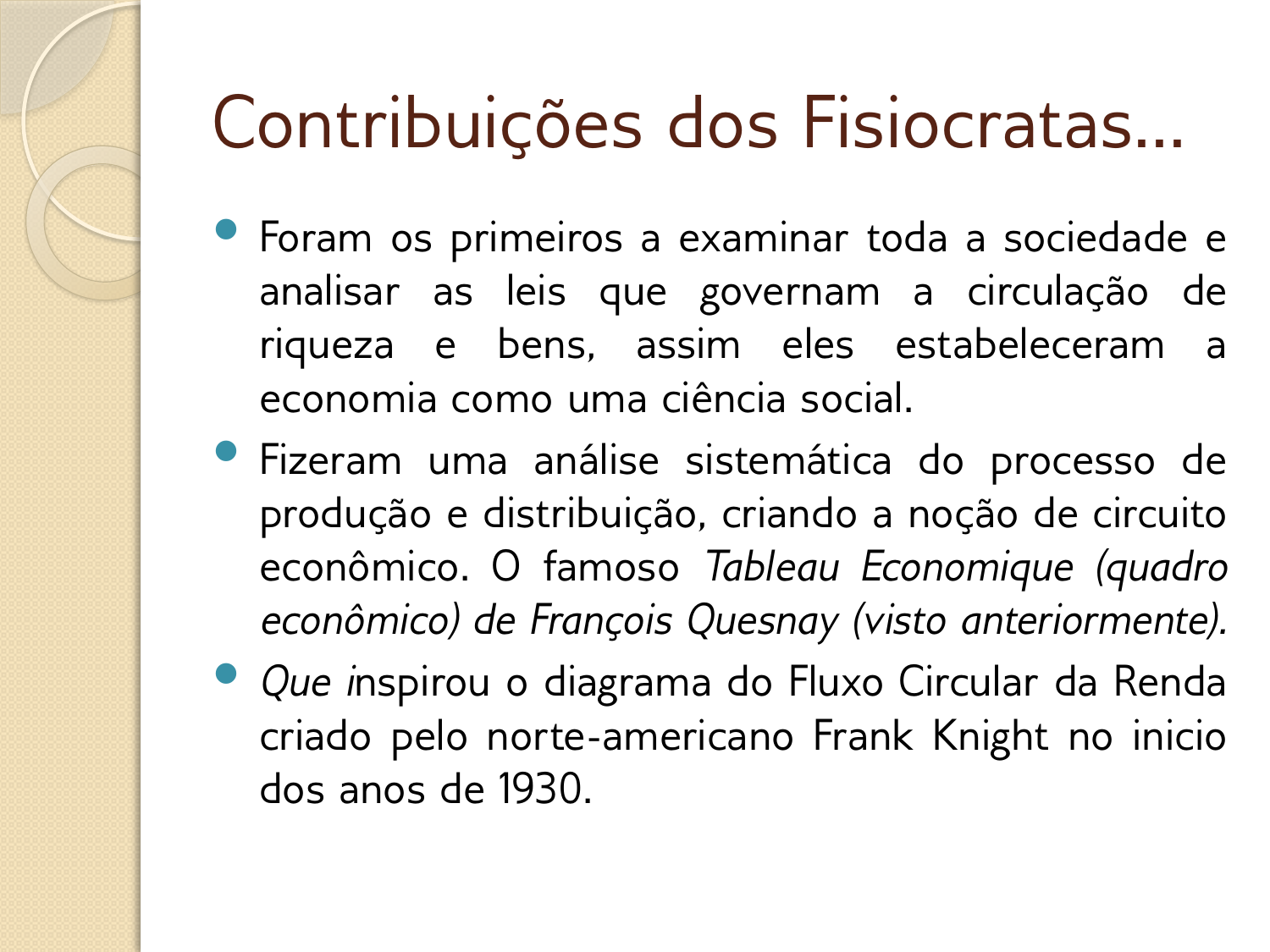

# Contribuições dos Fisiocratas...
Foram os primeiros a examinar toda a sociedade e analisar as leis que governam a circulação de riqueza e bens, assim eles estabeleceram a economia como uma ciência social.
Fizeram uma análise sistemática do processo de produção e distribuição, criando a noção de circuito econômico. O famoso Tableau Economique (quadro econômico) de François Quesnay (visto anteriormente).
Que inspirou o diagrama do Fluxo Circular da Renda criado pelo norte-americano Frank Knight no inicio dos anos de 1930.